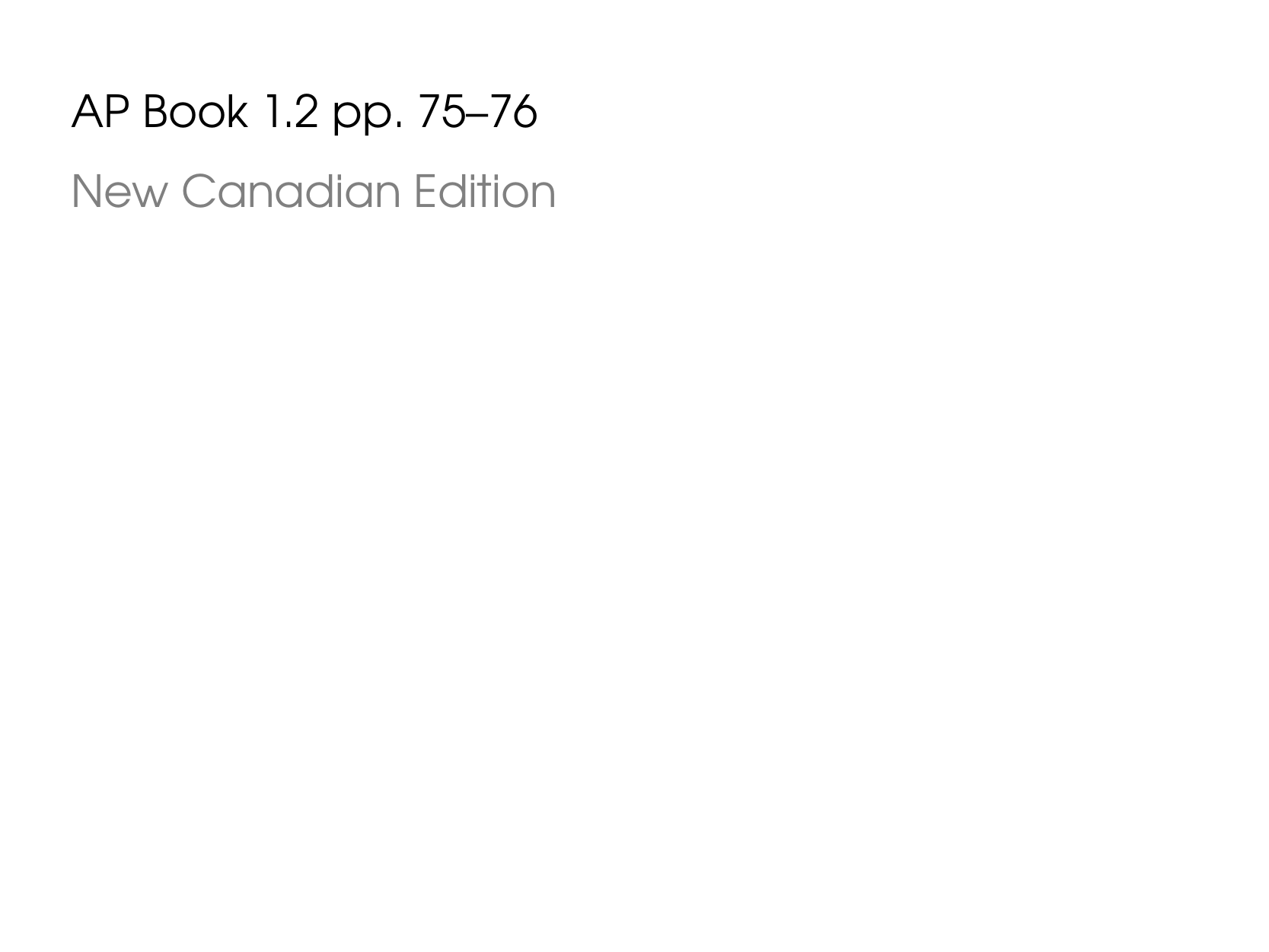

AP Book 1.2 pp. 75–76
New Canadian Edition